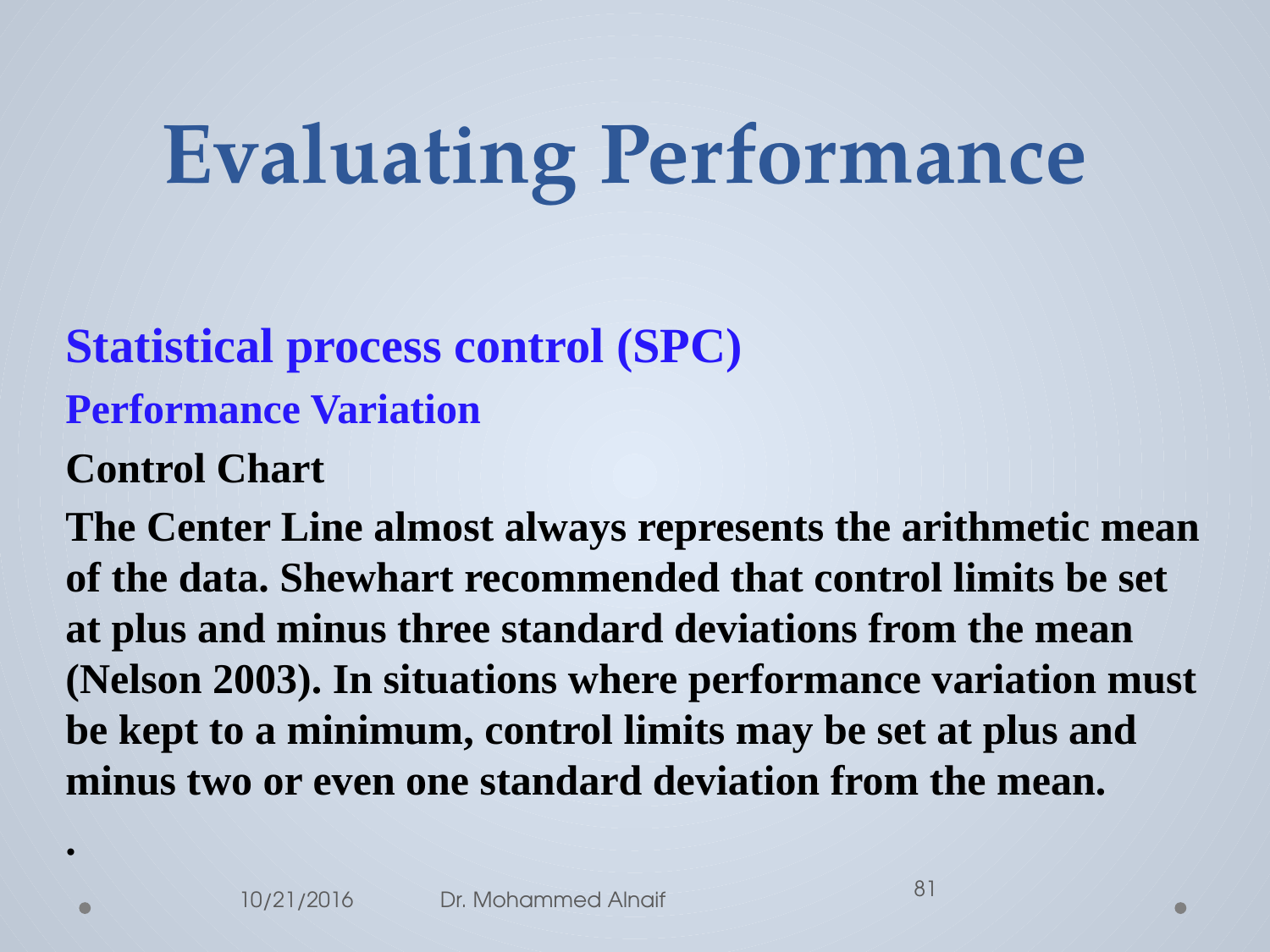

# Evaluating Performance
Statistical process control (SPC)
Performance Variation
Control Chart
The Center Line almost always represents the arithmetic mean of the data. Shewhart recommended that control limits be set at plus and minus three standard deviations from the mean (Nelson 2003). In situations where performance variation must be kept to a minimum, control limits may be set at plus and minus two or even one standard deviation from the mean.
.
81
10/21/2016
Dr. Mohammed Alnaif